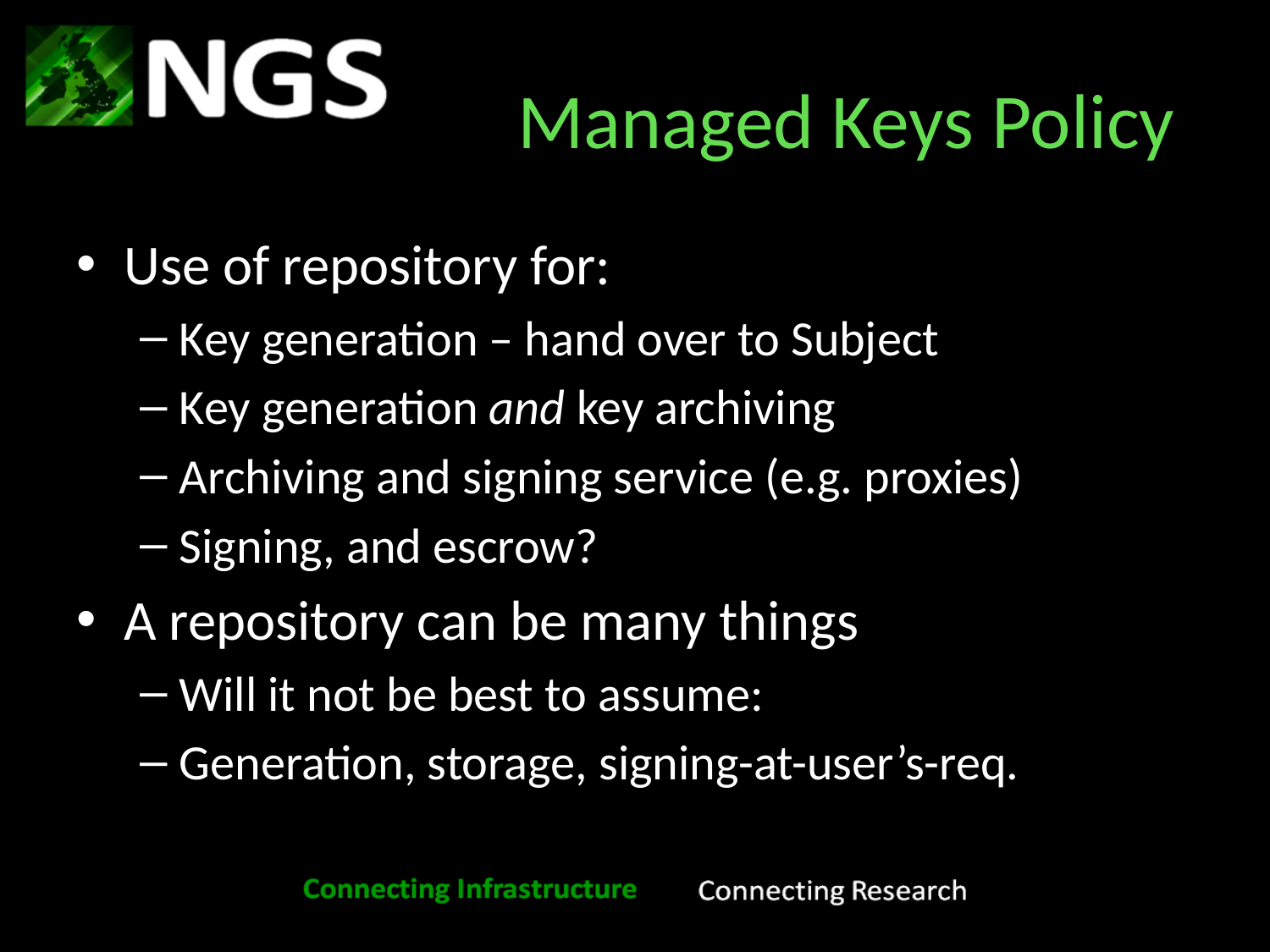

# Managed Keys Policy
Use of repository for:
Key generation – hand over to Subject
Key generation and key archiving
Archiving and signing service (e.g. proxies)
Signing, and escrow?
A repository can be many things
Will it not be best to assume:
Generation, storage, signing-at-user’s-req.